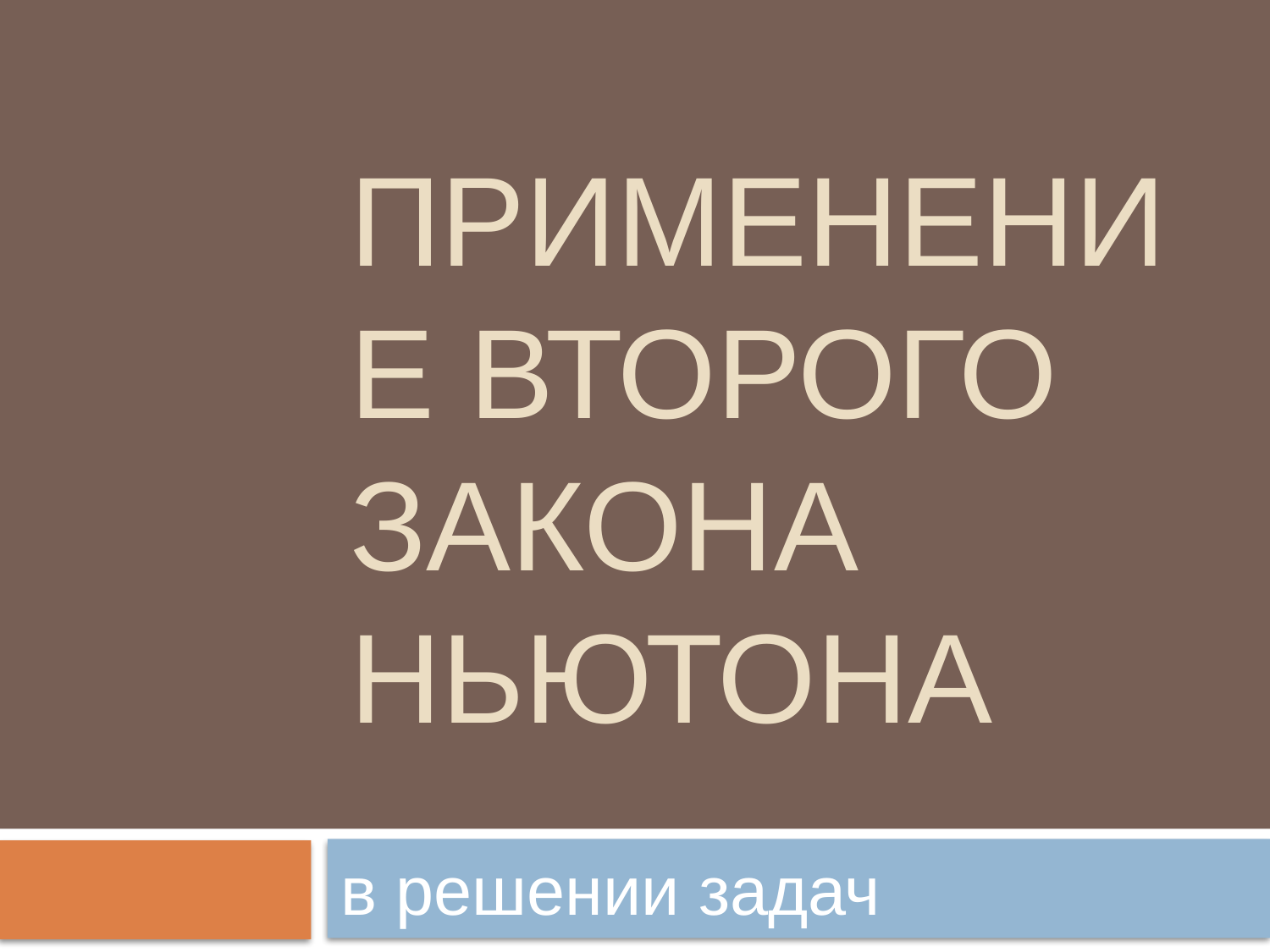

# Применение второго закона Ньютона
в решении задач